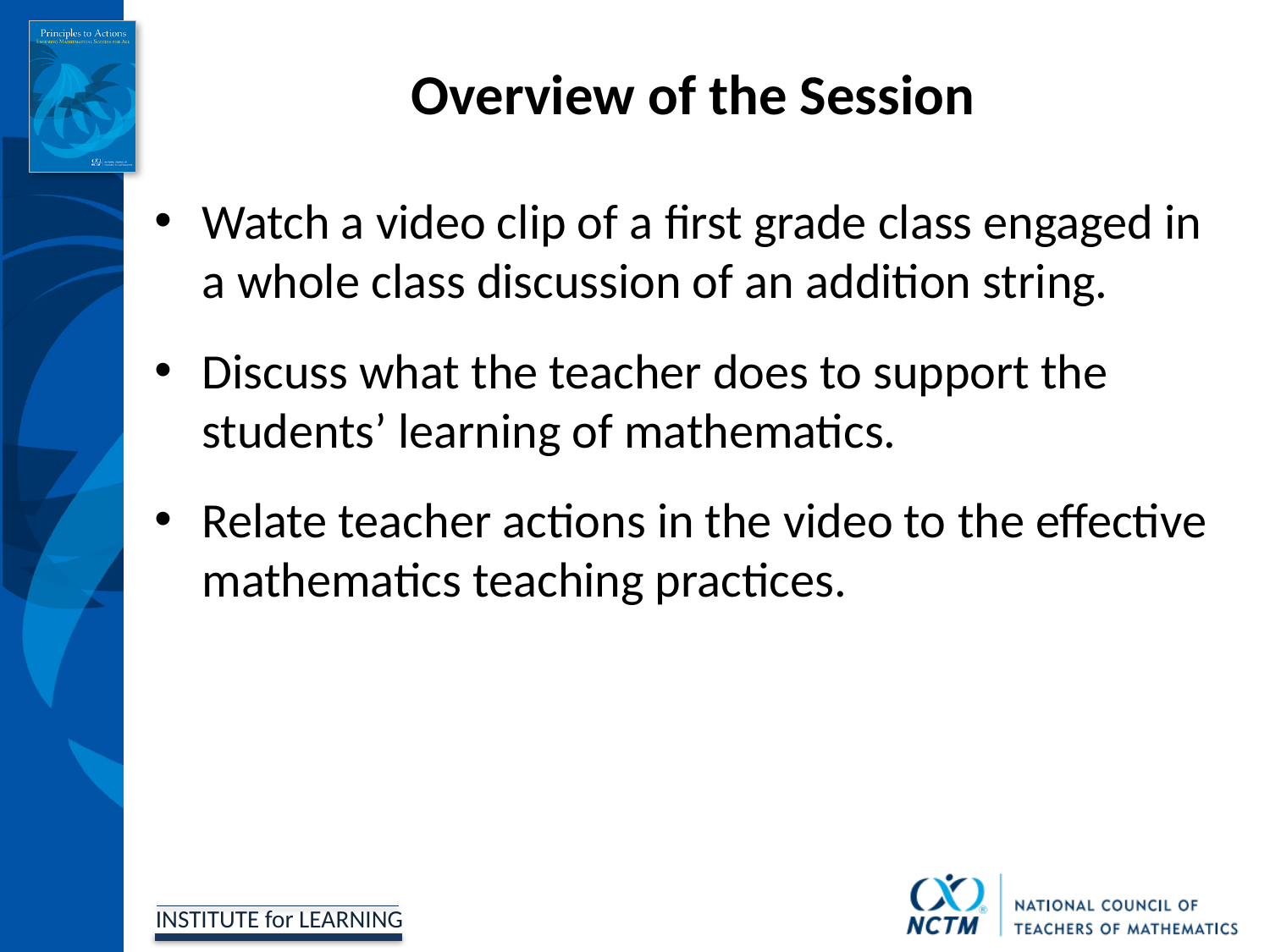

# Overview of the Session
Watch a video clip of a first grade class engaged in a whole class discussion of an addition string.
Discuss what the teacher does to support the students’ learning of mathematics.
Relate teacher actions in the video to the effective mathematics teaching practices.